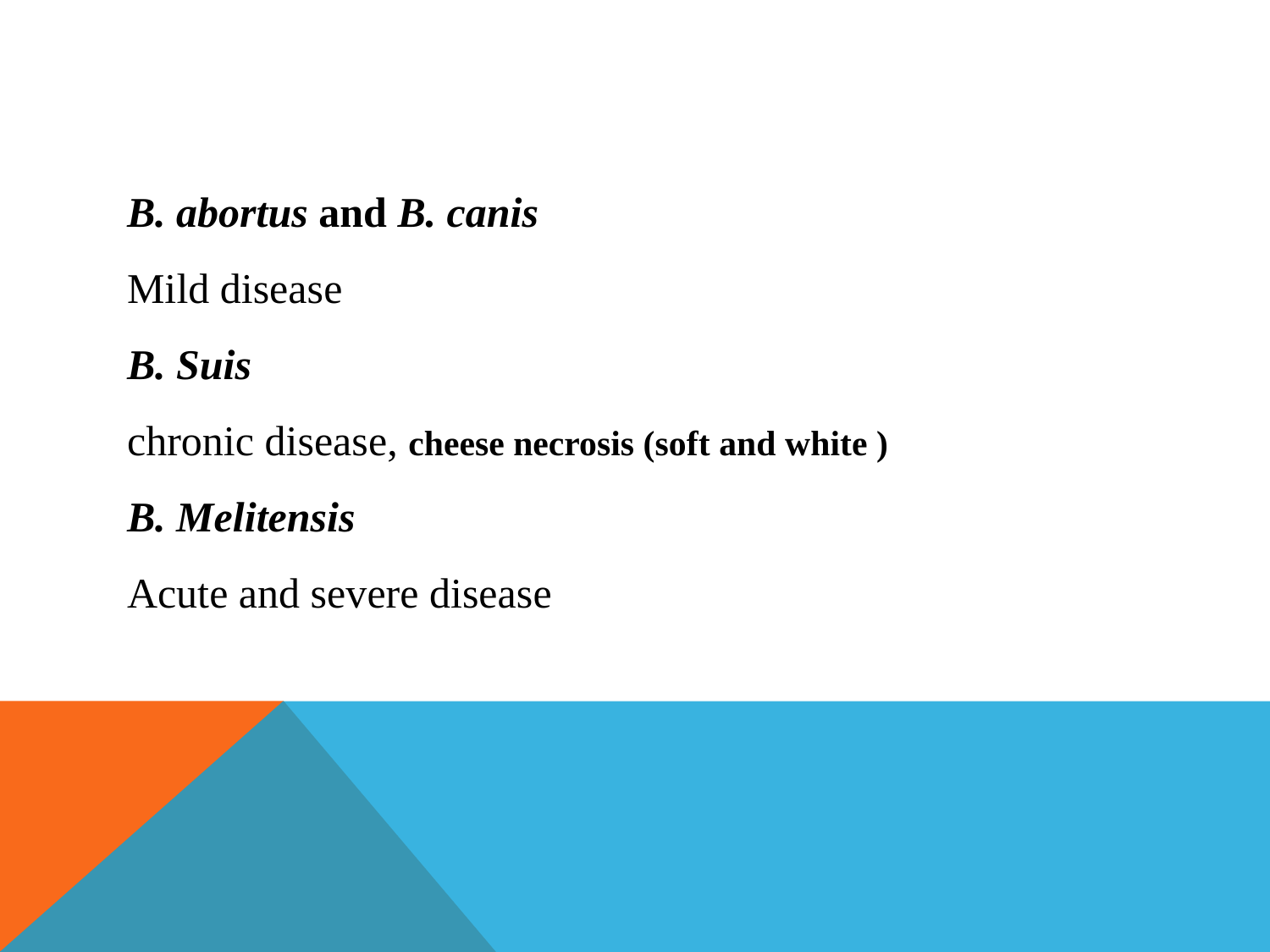

#
B. abortus and B. canis
Mild disease
B. Suis
chronic disease, cheese necrosis (soft and white )
B. Melitensis
Acute and severe disease